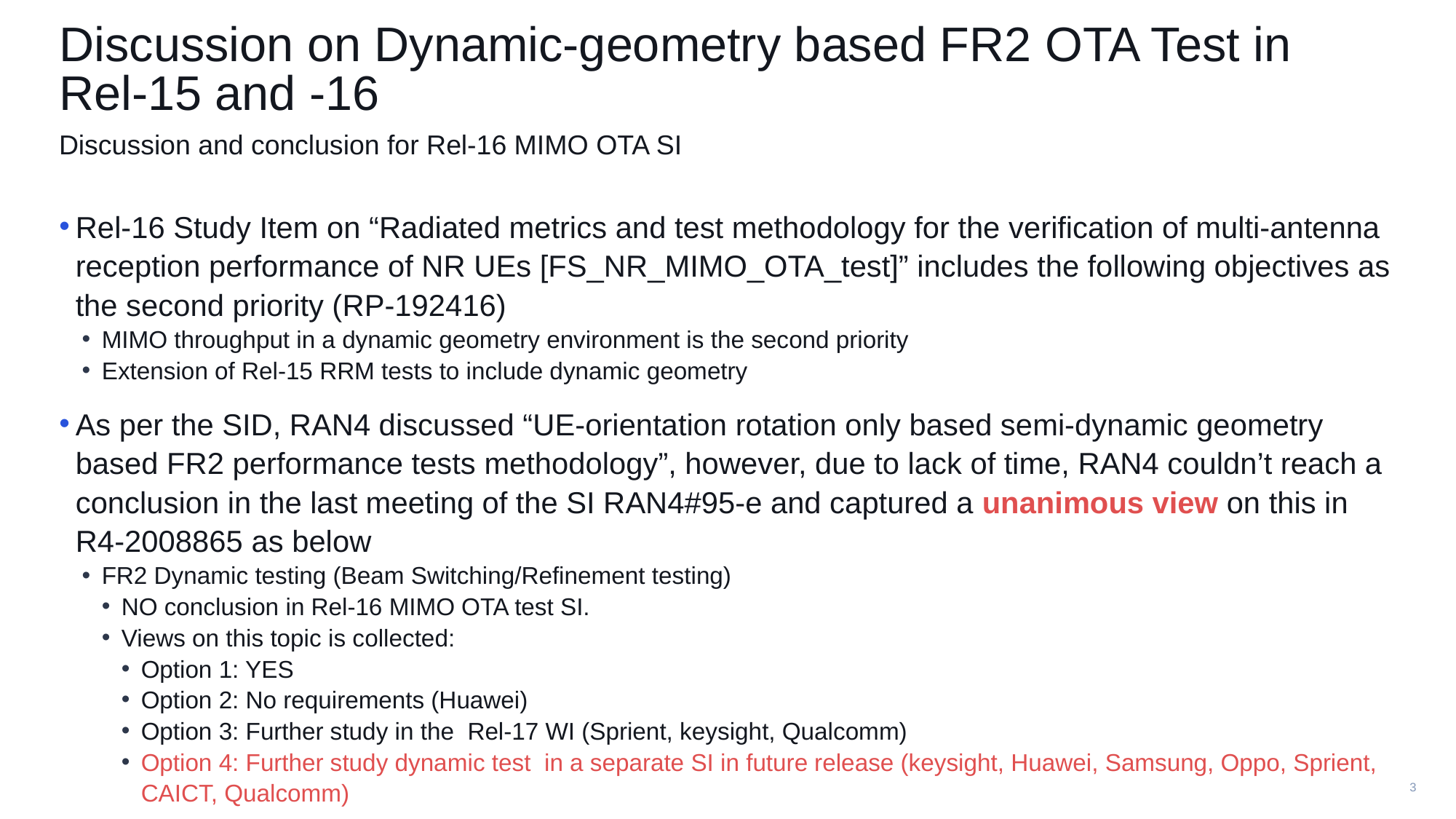

# Discussion on Dynamic-geometry based FR2 OTA Test in Rel-15 and -16
Discussion and conclusion for Rel-16 MIMO OTA SI
Rel-16 Study Item on “Radiated metrics and test methodology for the verification of multi-antenna reception performance of NR UEs [FS_NR_MIMO_OTA_test]” includes the following objectives as the second priority (RP-192416)
MIMO throughput in a dynamic geometry environment is the second priority
Extension of Rel-15 RRM tests to include dynamic geometry
As per the SID, RAN4 discussed “UE-orientation rotation only based semi-dynamic geometry based FR2 performance tests methodology”, however, due to lack of time, RAN4 couldn’t reach a conclusion in the last meeting of the SI RAN4#95-e and captured a unanimous view on this in R4-2008865 as below
FR2 Dynamic testing (Beam Switching/Refinement testing)
NO conclusion in Rel-16 MIMO OTA test SI.
Views on this topic is collected:
Option 1: YES
Option 2: No requirements (Huawei)
Option 3: Further study in the  Rel-17 WI (Sprient, keysight, Qualcomm)
Option 4: Further study dynamic test  in a separate SI in future release (keysight, Huawei, Samsung, Oppo, Sprient, CAICT, Qualcomm)